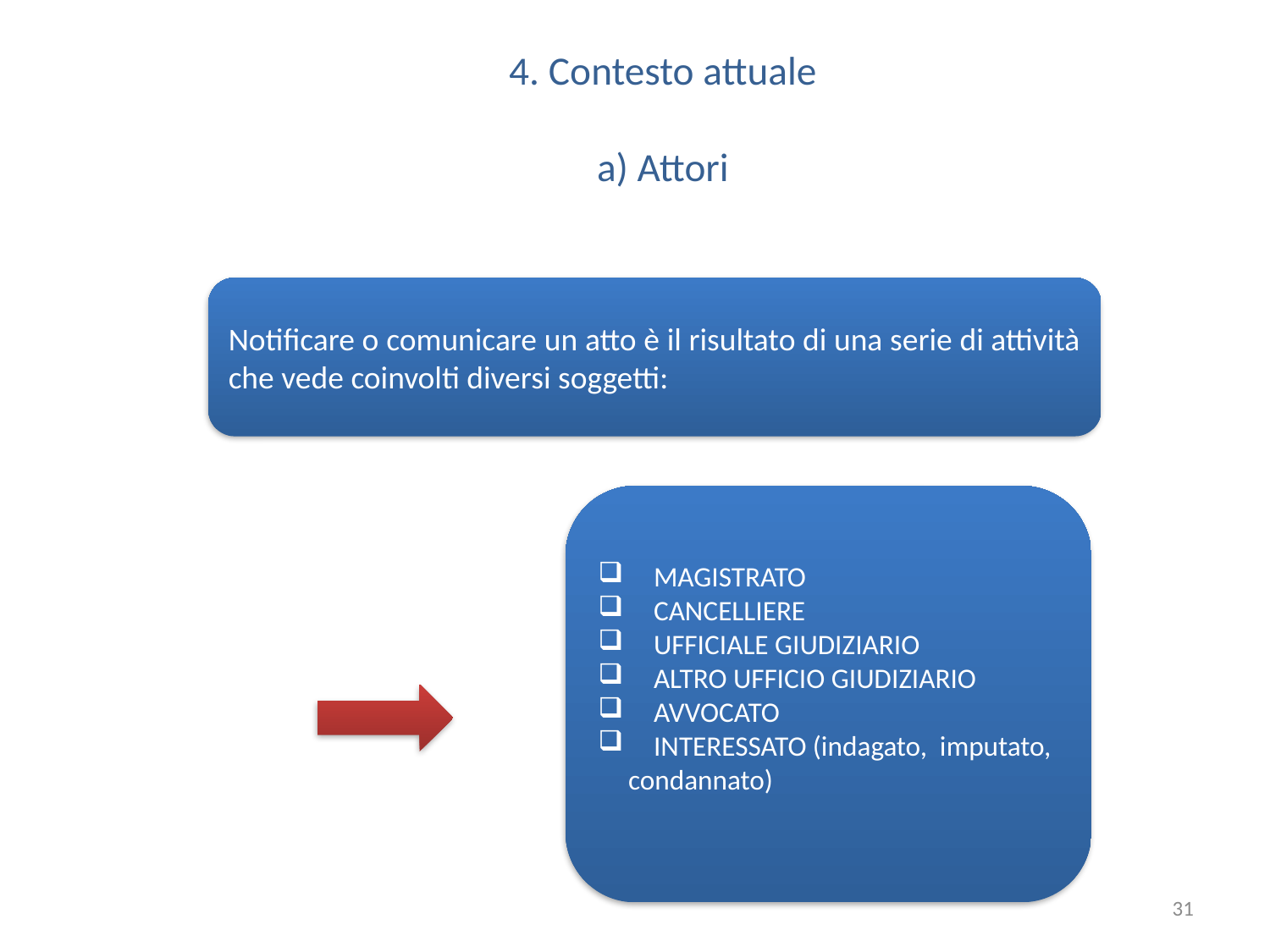

# 4. Contesto attuale a) Attori
Notificare o comunicare un atto è il risultato di una serie di attività che vede coinvolti diversi soggetti:

    MAGISTRATO
    CANCELLIERE
    UFFICIALE GIUDIZIARIO
    ALTRO UFFICIO GIUDIZIARIO
    AVVOCATO
    INTERESSATO (indagato,  imputato, condannato)

31